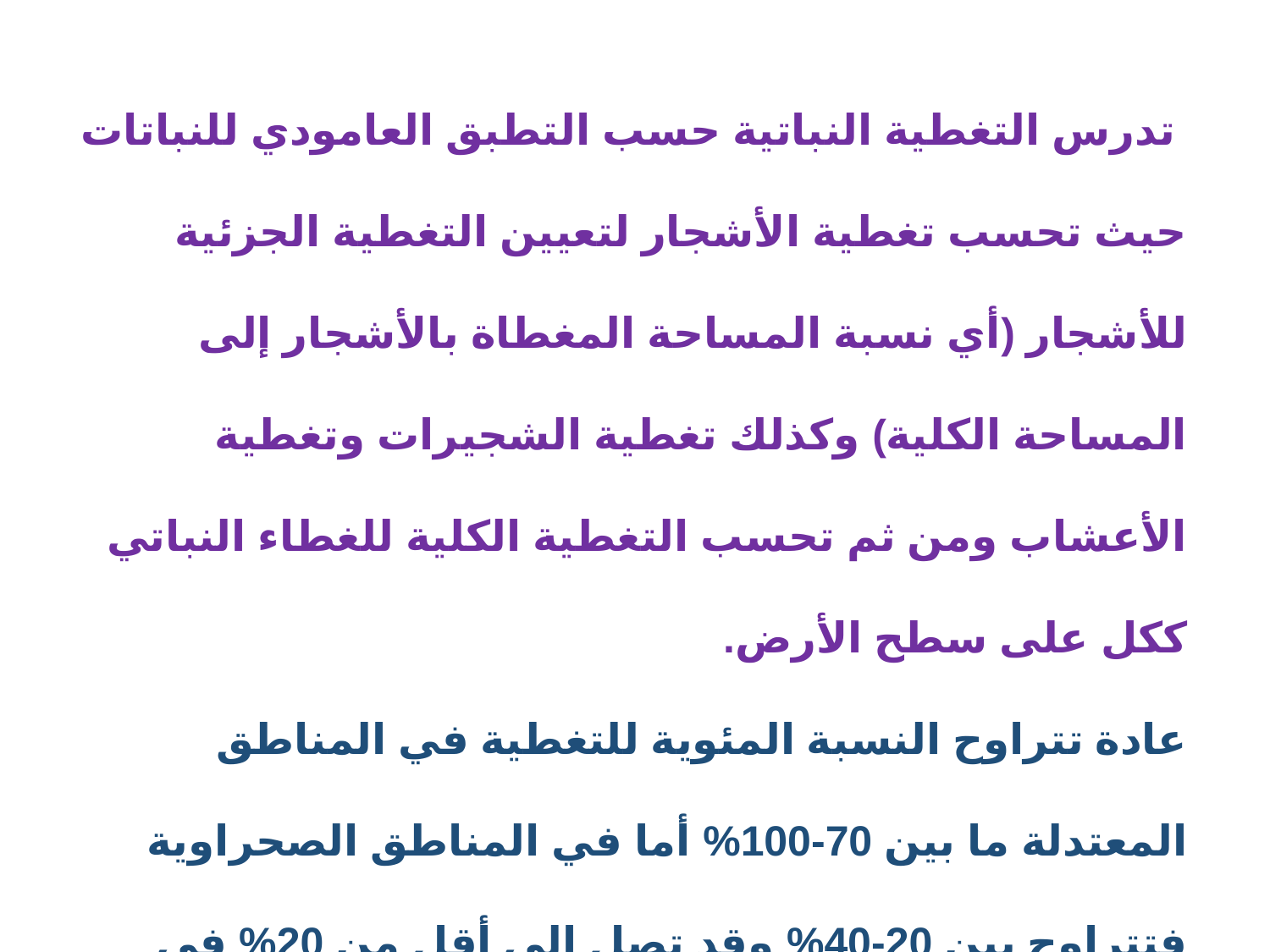

تدرس التغطية النباتية حسب التطبق العامودي للنباتات حيث تحسب تغطية الأشجار لتعيين التغطية الجزئية للأشجار (أي نسبة المساحة المغطاة بالأشجار إلى المساحة الكلية) وكذلك تغطية الشجيرات وتغطية الأعشاب ومن ثم تحسب التغطية الكلية للغطاء النباتي ككل على سطح الأرض.
عادة تتراوح النسبة المئوية للتغطية في المناطق المعتدلة ما بين 70-100% أما في المناطق الصحراوية فتتراوح بين 20-40% وقد تصل إلى أقل من 20% في مناطق أخرى كالمناطق الصخرية.